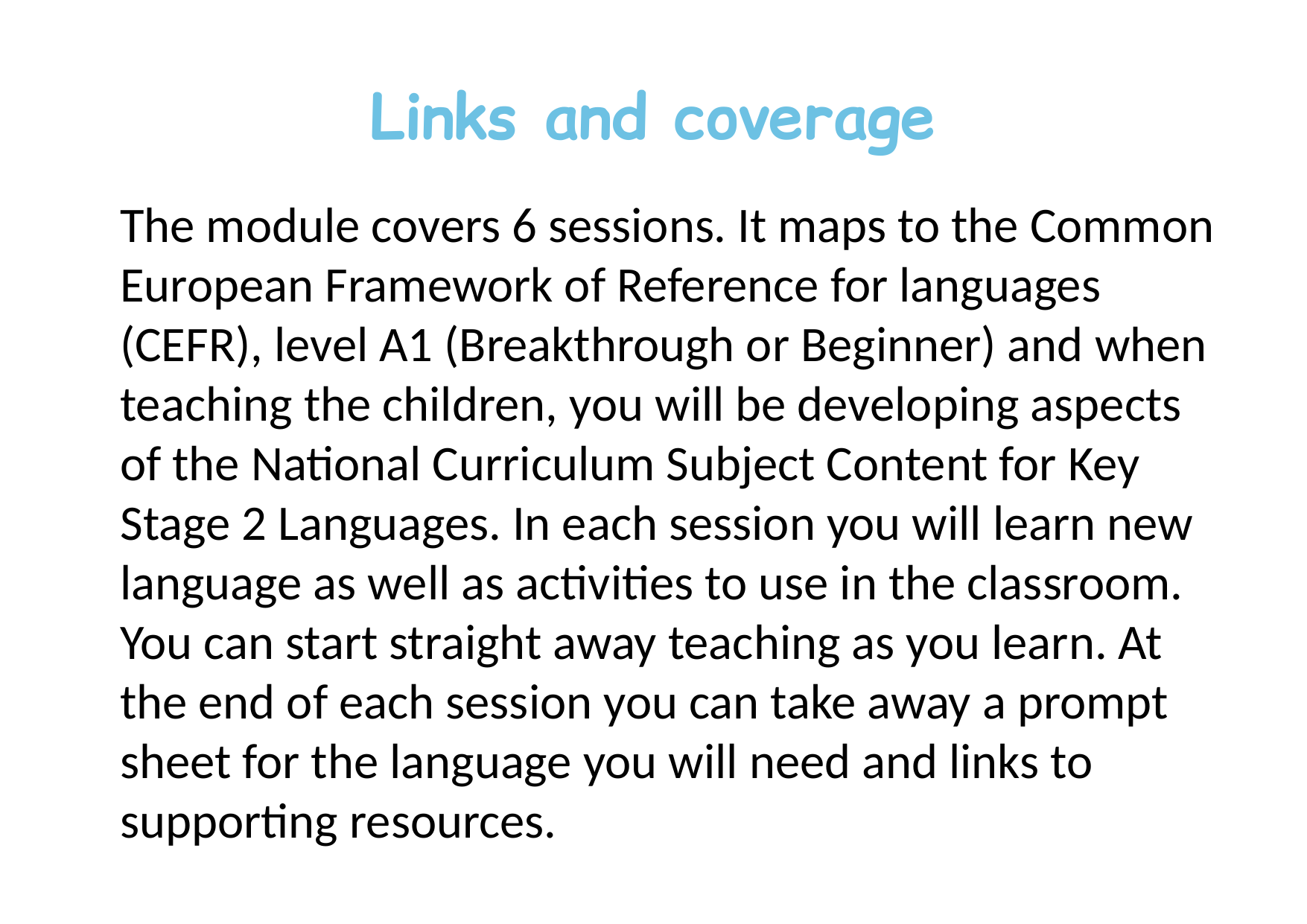

Links and coverage
The module covers 6 sessions. It maps to the Common European Framework of Reference for languages (CEFR), level A1 (Breakthrough or Beginner) and when teaching the children, you will be developing aspects of the National Curriculum Subject Content for Key Stage 2 Languages. In each session you will learn new language as well as activities to use in the classroom. You can start straight away teaching as you learn. At the end of each session you can take away a prompt sheet for the language you will need and links to supporting resources.